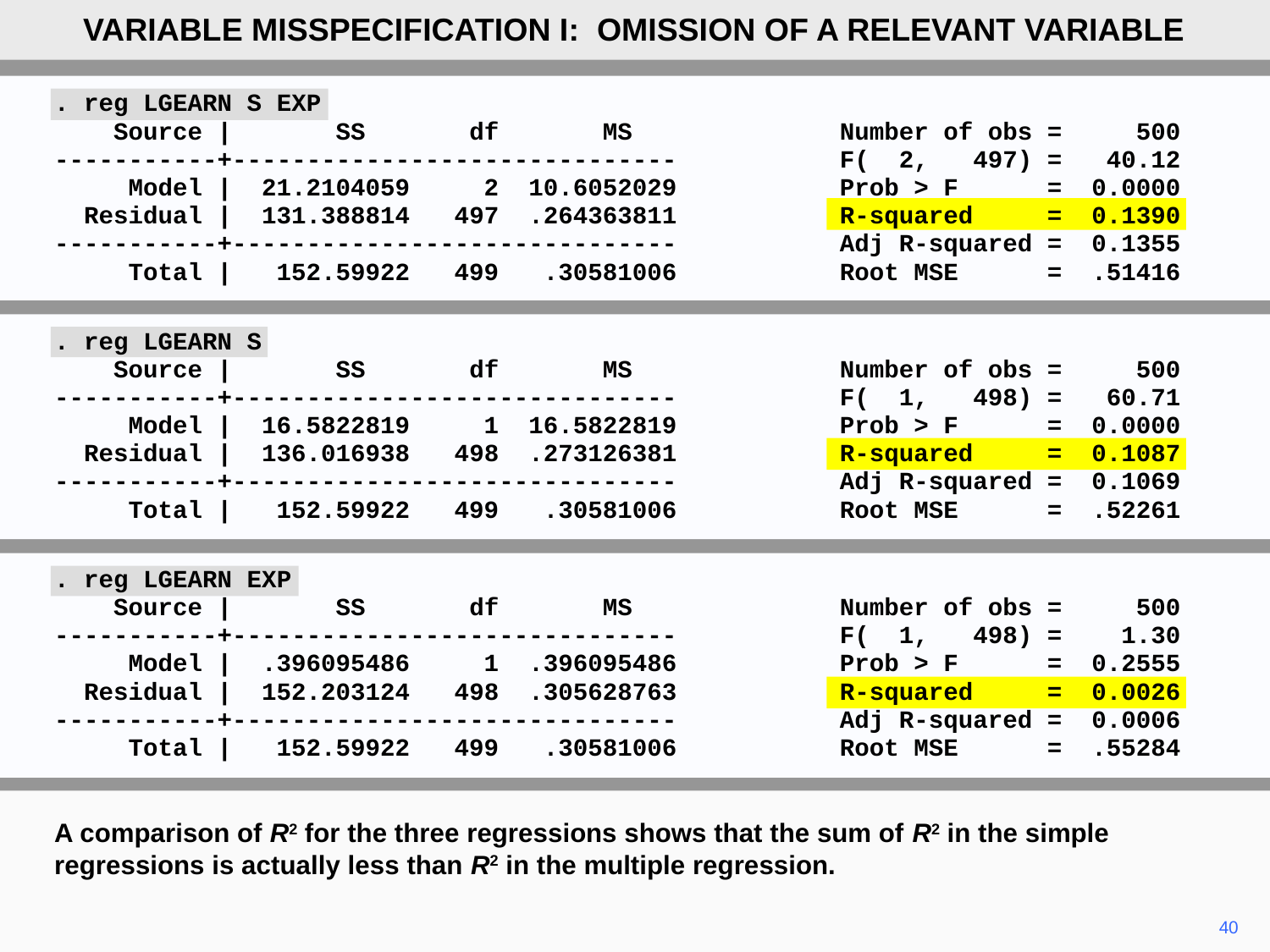

VARIABLE MISSPECIFICATION I:  OMISSION OF A RELEVANT VARIABLE

. reg LGEARN S EXP
    Source |       SS       df       MS              Number of obs =     500
-----------+------------------------------           F(  2,   497) =   40.12
     Model |  21.2104059     2  10.6052029           Prob > F      =  0.0000
  Residual |  131.388814   497  .264363811           R-squared     =  0.1390
-----------+------------------------------           Adj R-squared =  0.1355
     Total |   152.59922   499   .30581006           Root MSE      =  .51416

. reg LGEARN S
    Source |       SS       df       MS              Number of obs =     500
-----------+------------------------------           F(  1,   498) =   60.71
     Model |  16.5822819     1  16.5822819           Prob > F      =  0.0000
  Residual |  136.016938   498  .273126381           R-squared     =  0.1087
-----------+------------------------------           Adj R-squared =  0.1069
     Total |   152.59922   499   .30581006           Root MSE      =  .52261

. reg LGEARN EXP
    Source |       SS       df       MS              Number of obs =     500
-----------+------------------------------           F(  1,   498) =    1.30
     Model |  .396095486     1  .396095486           Prob > F      =  0.2555
  Residual |  152.203124   498  .305628763           R-squared     =  0.0026
-----------+------------------------------           Adj R-squared =  0.0006
     Total |   152.59922   499   .30581006           Root MSE      =  .55284

A comparison of R2 for the three regressions shows that the sum of R2 in the simple regressions is actually less than R2 in the multiple regression.
40